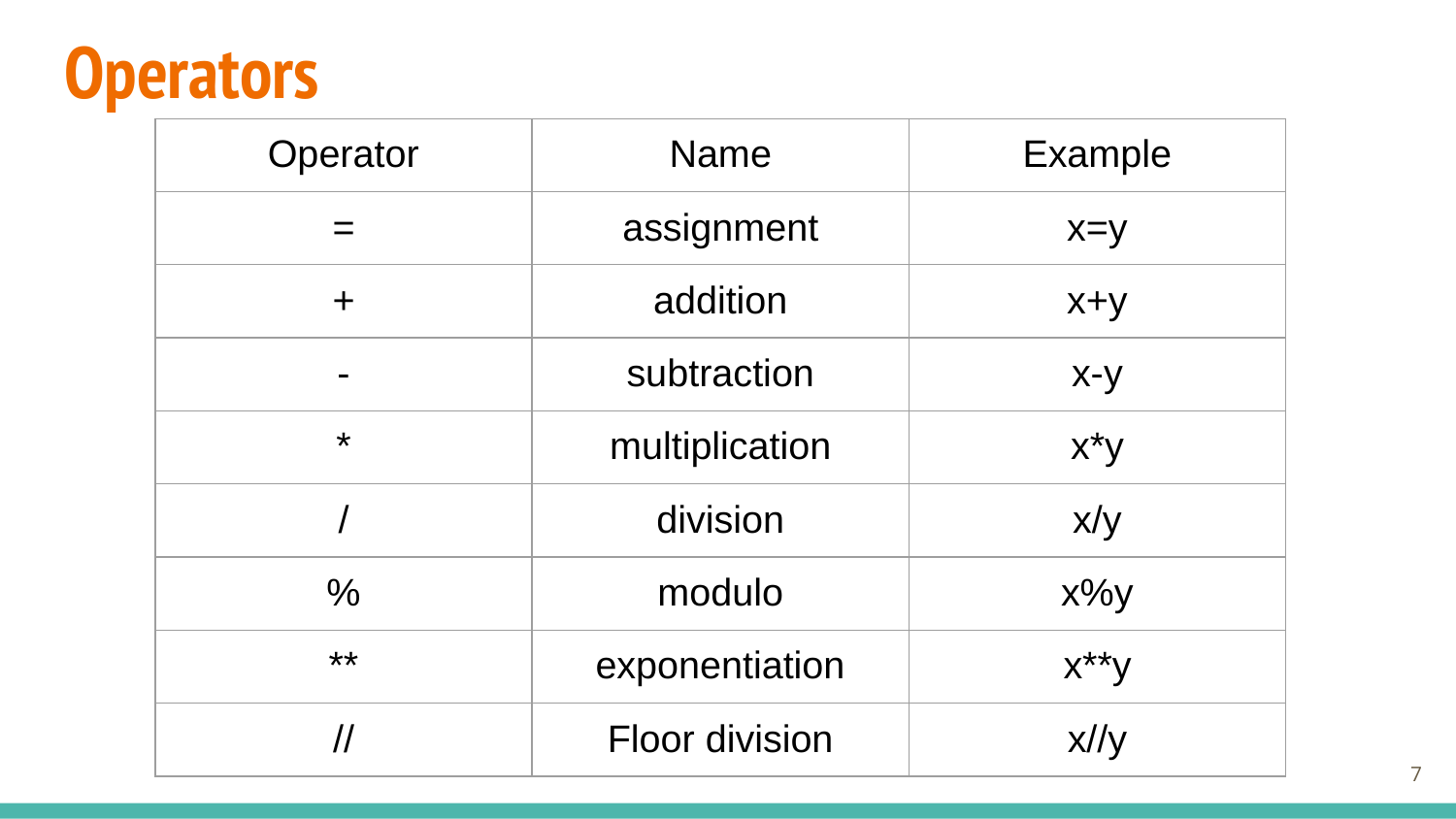

# Operators
| Operator | Name | Example |
| --- | --- | --- |
| = | assignment | x=y |
| + | addition | x+y |
| - | subtraction | x-y |
| \* | multiplication | x\*y |
| / | division | x/y |
| % | modulo | x%y |
| \*\* | exponentiation | x\*\*y |
| // | Floor division | x//y |
7